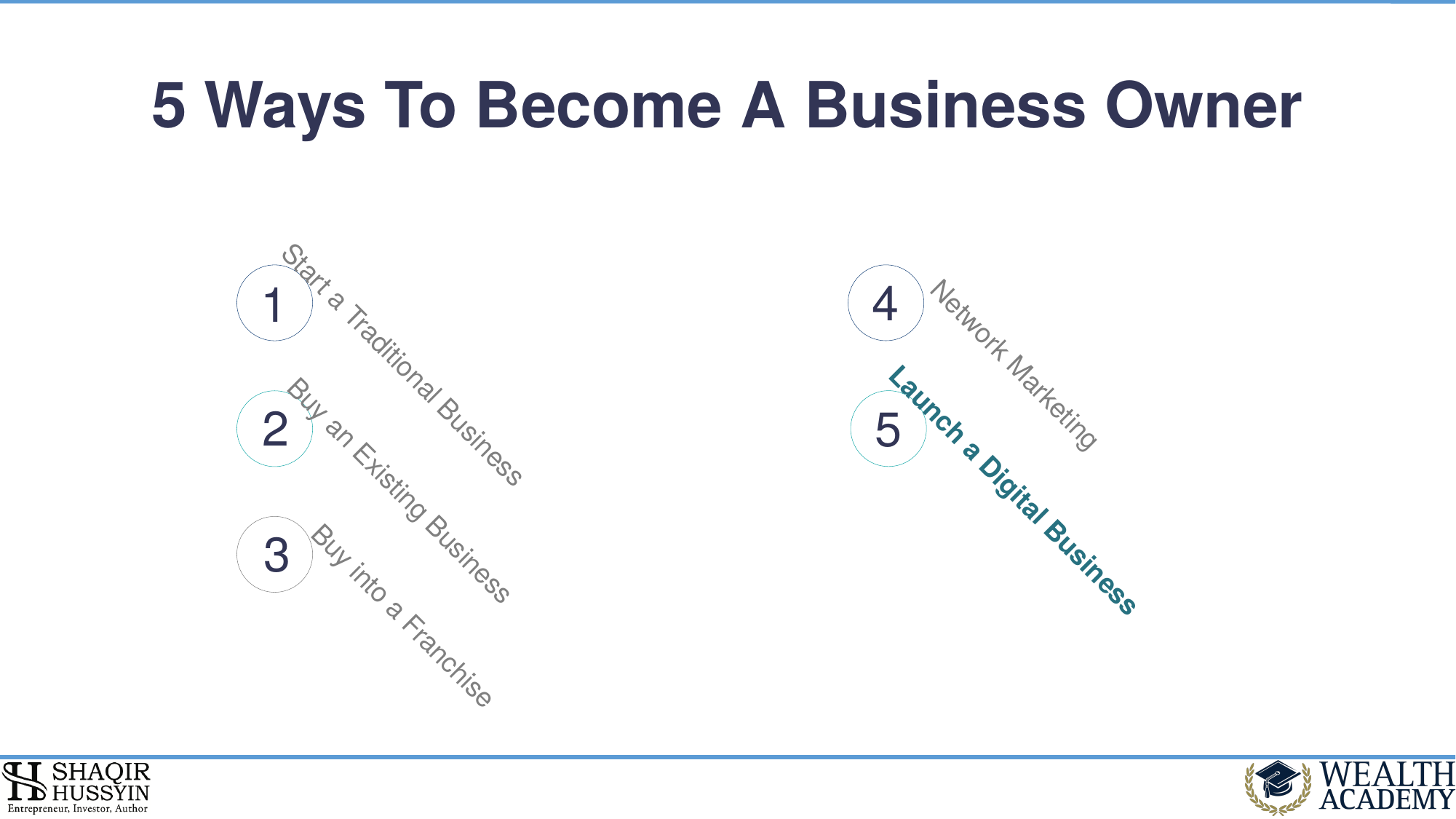

5 Ways To Become A Business Owner
4

Network Marketing

1
Start a Traditional Business
2

Buy an Existing Business
5

Launch a Digital Business
3

Buy into a Franchise